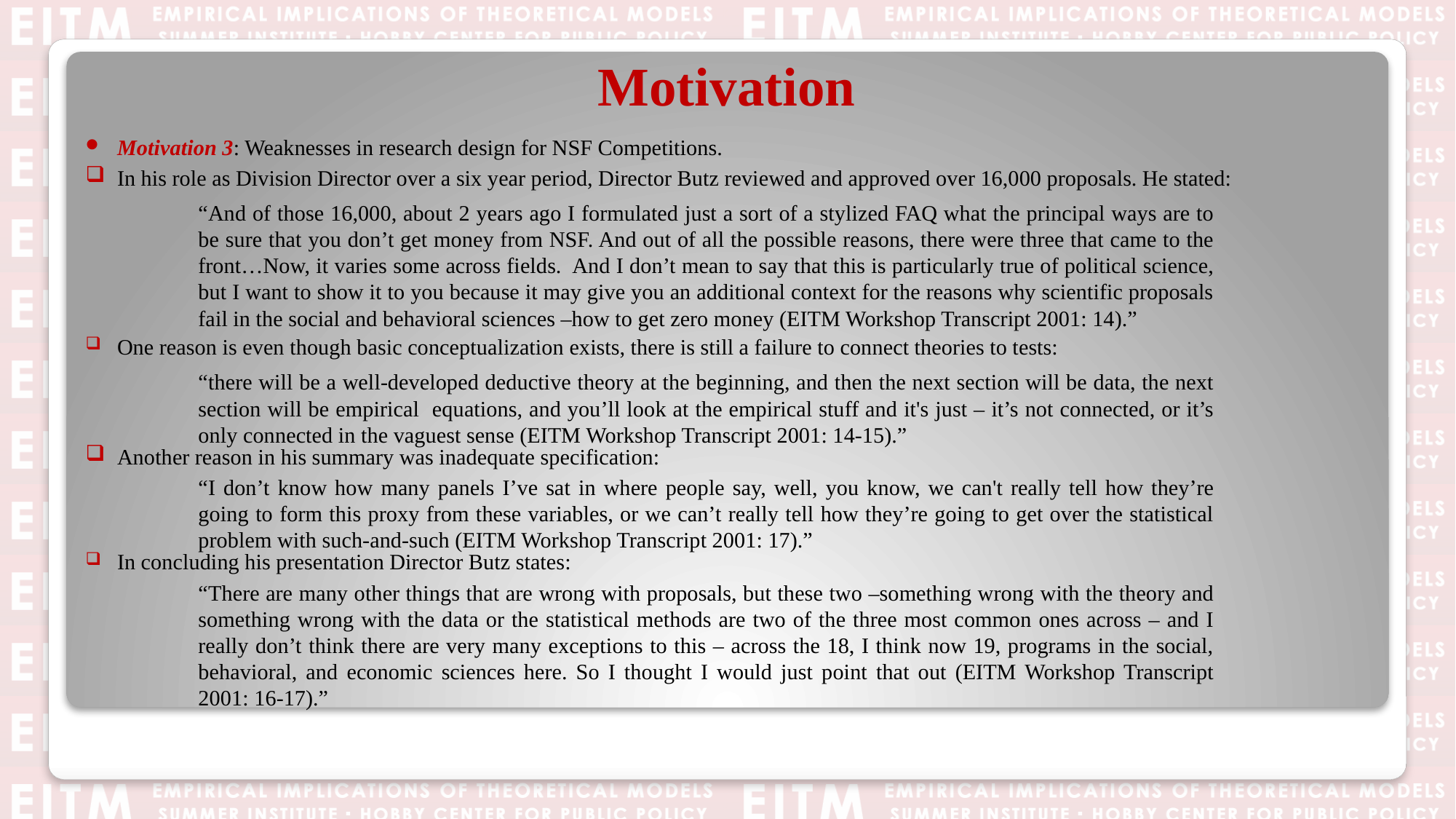

# Motivation
Motivation 3: Weaknesses in research design for NSF Competitions.
In his role as Division Director over a six year period, Director Butz reviewed and approved over 16,000 proposals. He stated:

One reason is even though basic conceptualization exists, there is still a failure to connect theories to tests:

Another reason in his summary was inadequate specification:

In concluding his presentation Director Butz states:

“And of those 16,000, about 2 years ago I formulated just a sort of a stylized FAQ what the principal ways are to be sure that you don’t get money from NSF. And out of all the possible reasons, there were three that came to the front…Now, it varies some across fields.  And I don’t mean to say that this is particularly true of political science, but I want to show it to you because it may give you an additional context for the reasons why scientific proposals fail in the social and behavioral sciences –how to get zero money (EITM Workshop Transcript 2001: 14).”
“there will be a well‑developed deductive theory at the beginning, and then the next section will be data, the next section will be empirical  equations, and you’ll look at the empirical stuff and it's just – it’s not connected, or it’s only connected in the vaguest sense (EITM Workshop Transcript 2001: 14-15).”
“I don’t know how many panels I’ve sat in where people say, well, you know, we can't really tell how they’re going to form this proxy from these variables, or we can’t really tell how they’re going to get over the statistical problem with such‑and‑such (EITM Workshop Transcript 2001: 17).”
“There are many other things that are wrong with proposals, but these two –something wrong with the theory and something wrong with the data or the statistical methods are two of the three most common ones across – and I really don’t think there are very many exceptions to this – across the 18, I think now 19, programs in the social, behavioral, and economic sciences here. So I thought I would just point that out (EITM Workshop Transcript 2001: 16-17).”